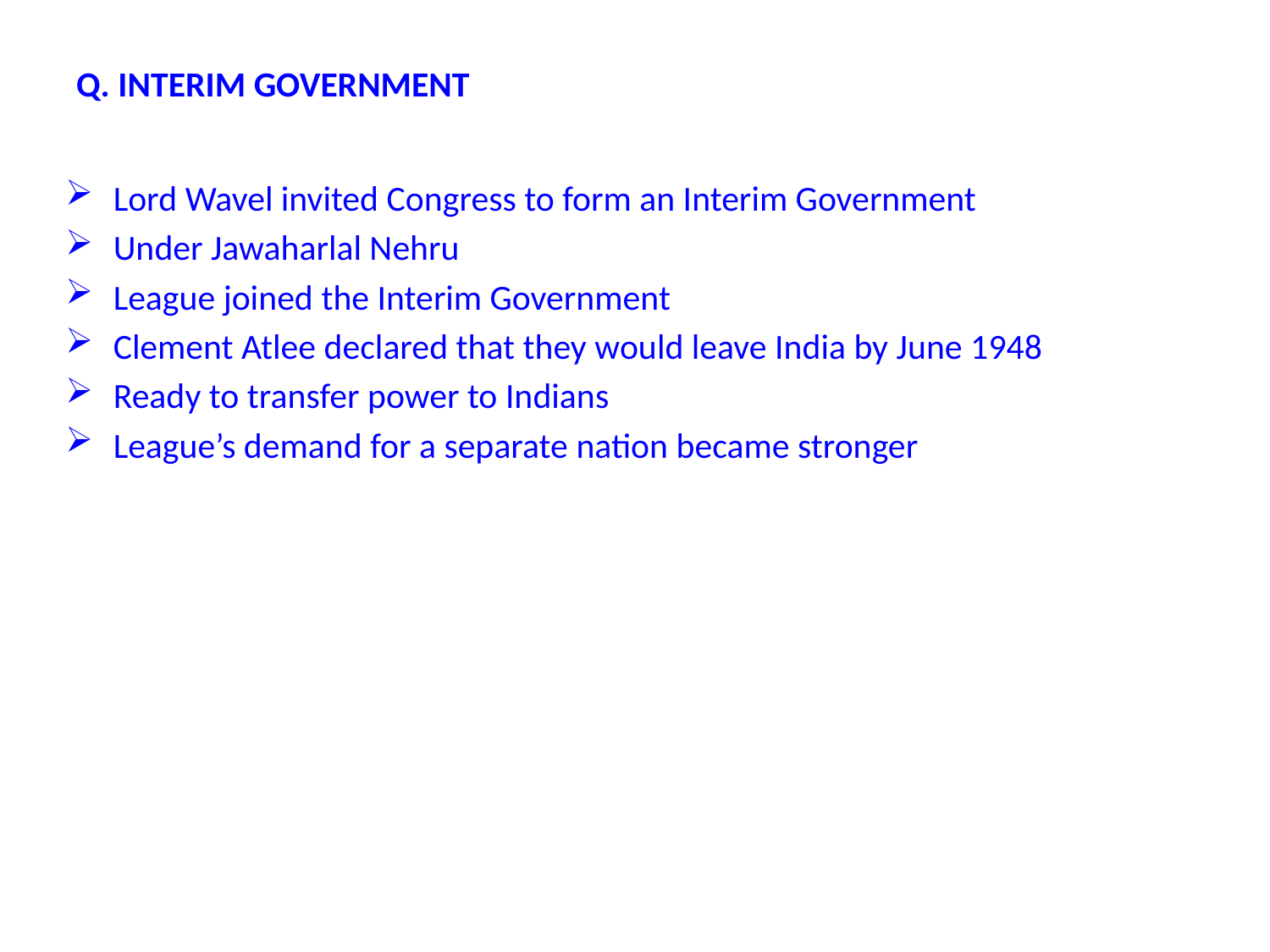

# Q. INTERIM GOVERNMENT
Lord Wavel invited Congress to form an Interim Government
Under Jawaharlal Nehru
League joined the Interim Government
Clement Atlee declared that they would leave India by June 1948
Ready to transfer power to Indians
League’s demand for a separate nation became stronger